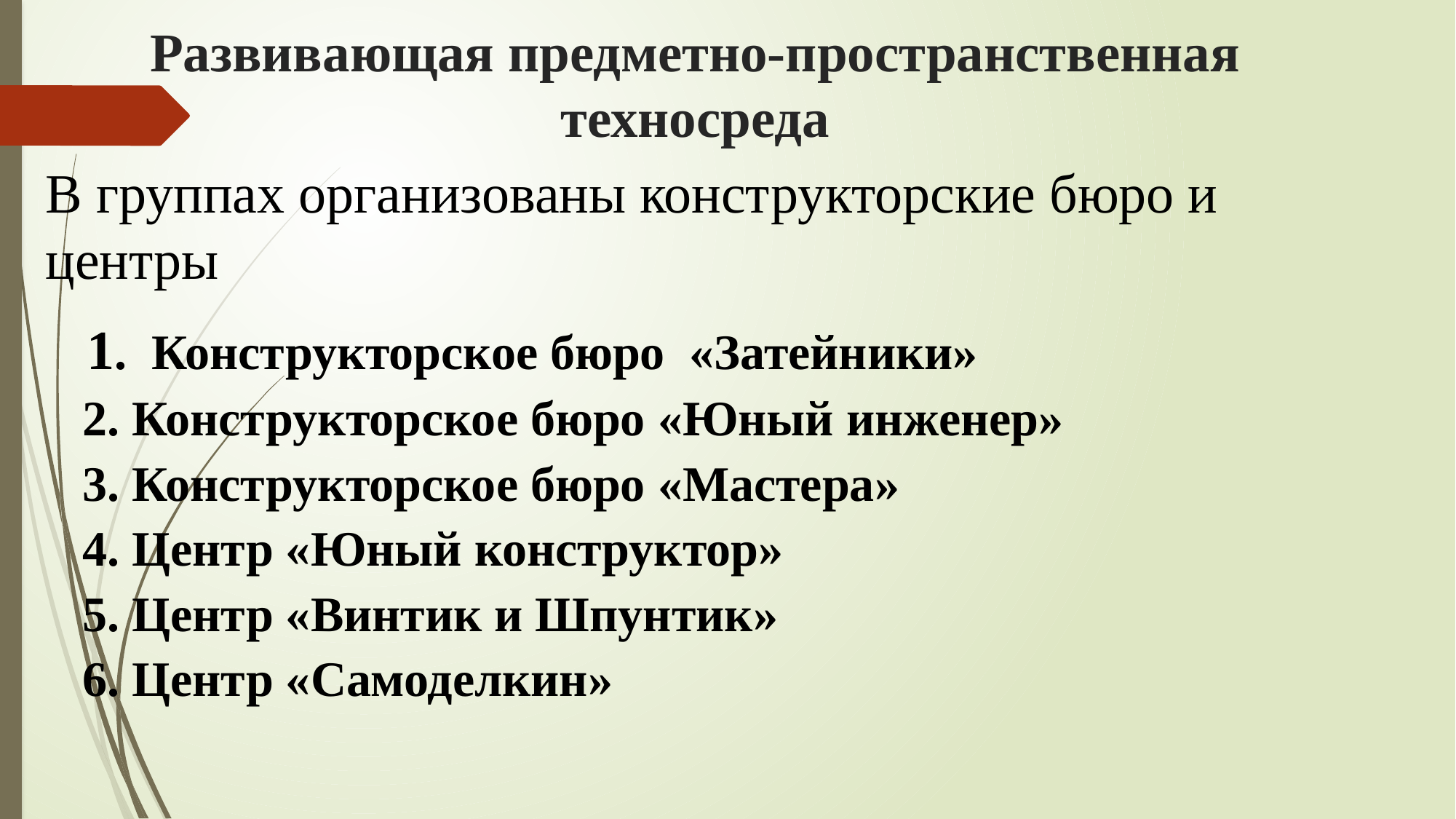

# Развивающая предметно-пространственная техносреда

В группах организованы конструкторские бюро и центры

   1.  Конструкторское бюро  «Затейники»
   2. Конструкторское бюро «Юный инженер»
   3. Конструкторское бюро «Мастера»
   4. Центр «Юный конструктор»
   5. Центр «Винтик и Шпунтик»
   6. Центр «Самоделкин»